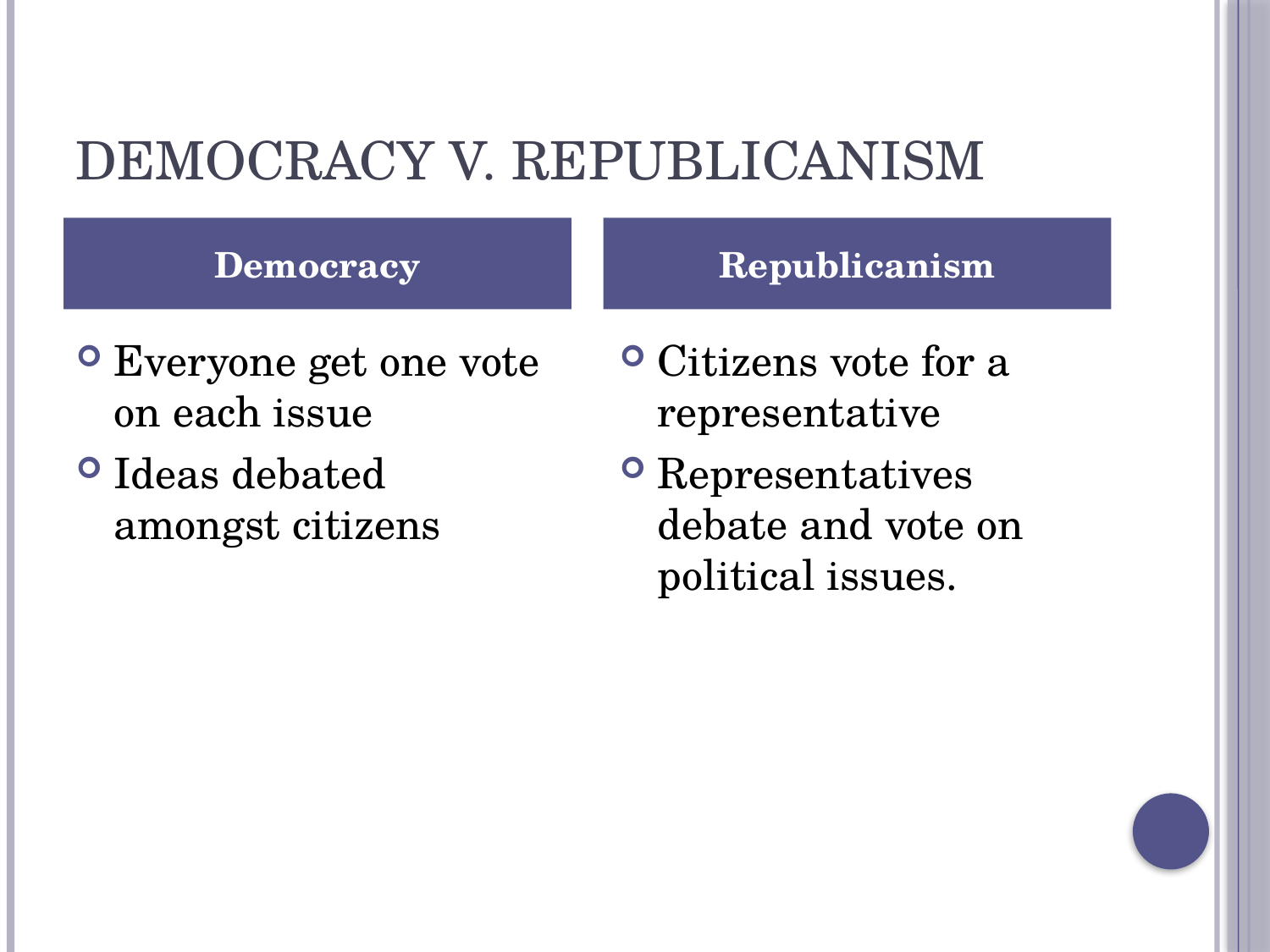

# Democracy v. Republicanism
Democracy
Republicanism
Everyone get one vote on each issue
Ideas debated amongst citizens
Citizens vote for a representative
Representatives debate and vote on political issues.